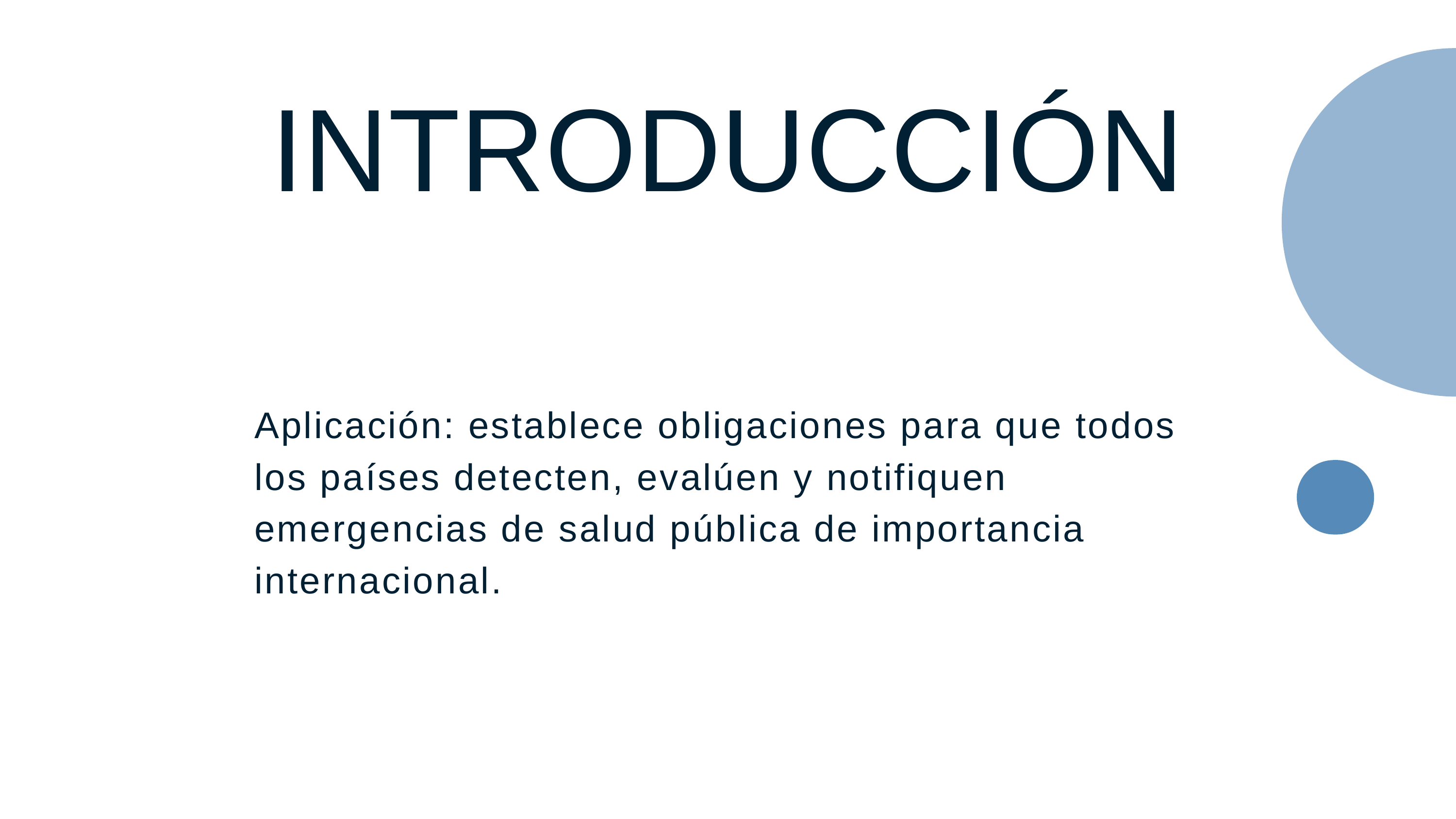

INTRODUCCIÓN

Aplicación: establece obligaciones para que todos los países detecten, evalúen y notifiquen emergencias de salud pública de importancia internacional.